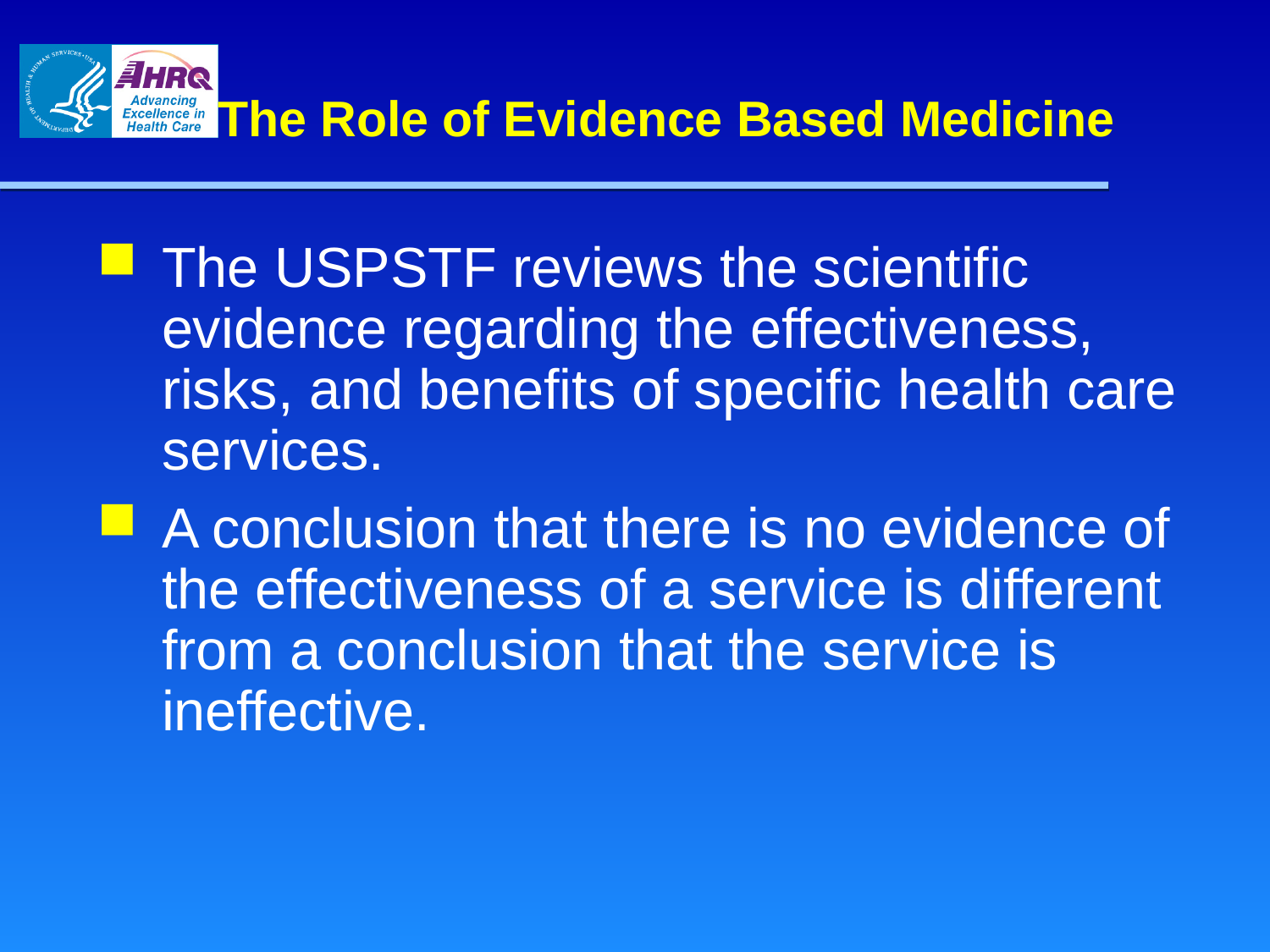

# The Role of Evidence Based Medicine
The USPSTF reviews the scientific evidence regarding the effectiveness, risks, and benefits of specific health care services.
A conclusion that there is no evidence of the effectiveness of a service is different from a conclusion that the service is ineffective.